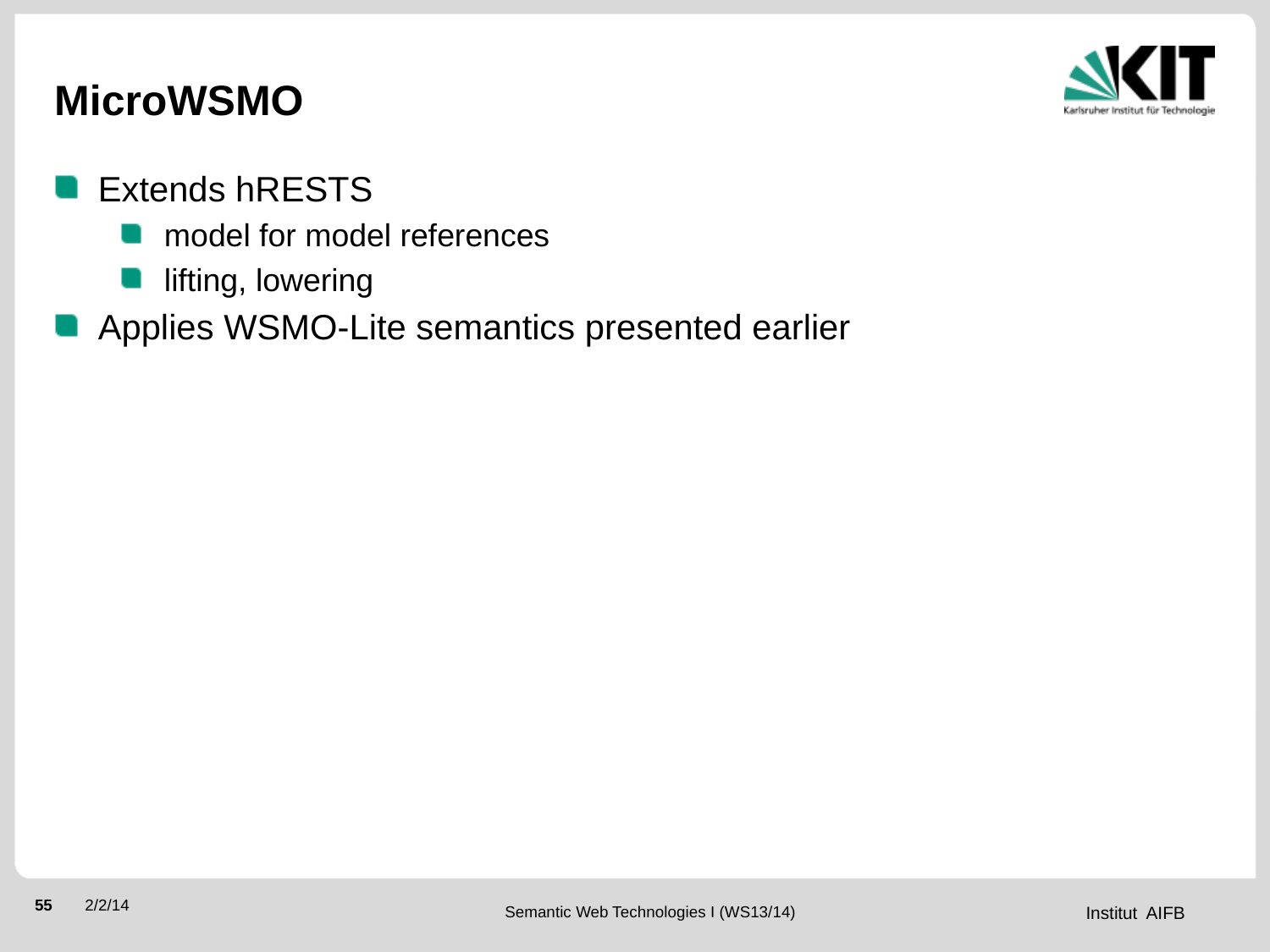

# MicroWSMO
Extends hRESTS
model for model references
lifting, lowering
Applies WSMO-Lite semantics presented earlier